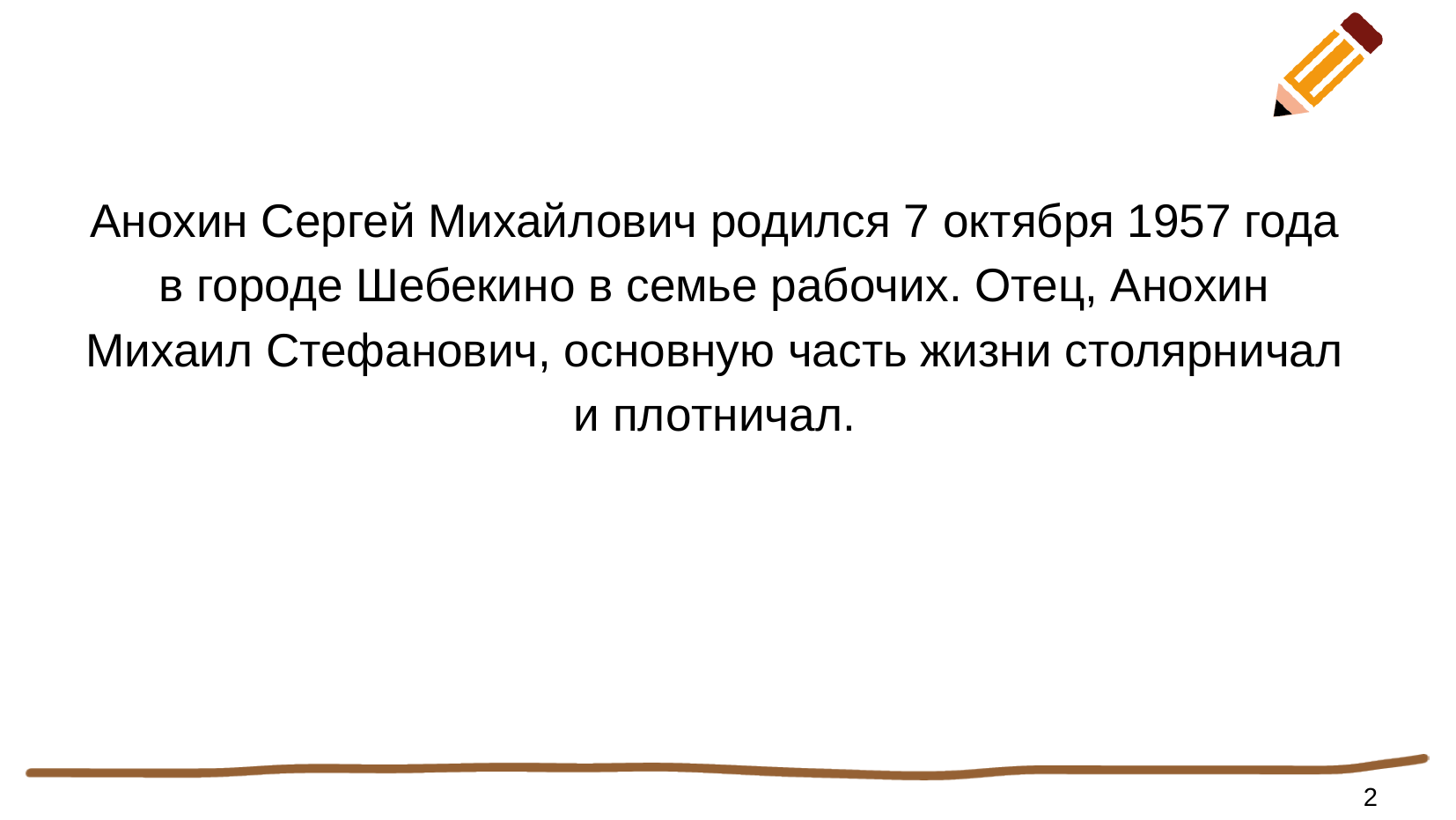

#
Анохин Сергей Михайлович родился 7 октября 1957 года в городе Шебекино в семье рабочих. Отец, Анохин Михаил Стефанович, основную часть жизни столярничал и плотничал.
2